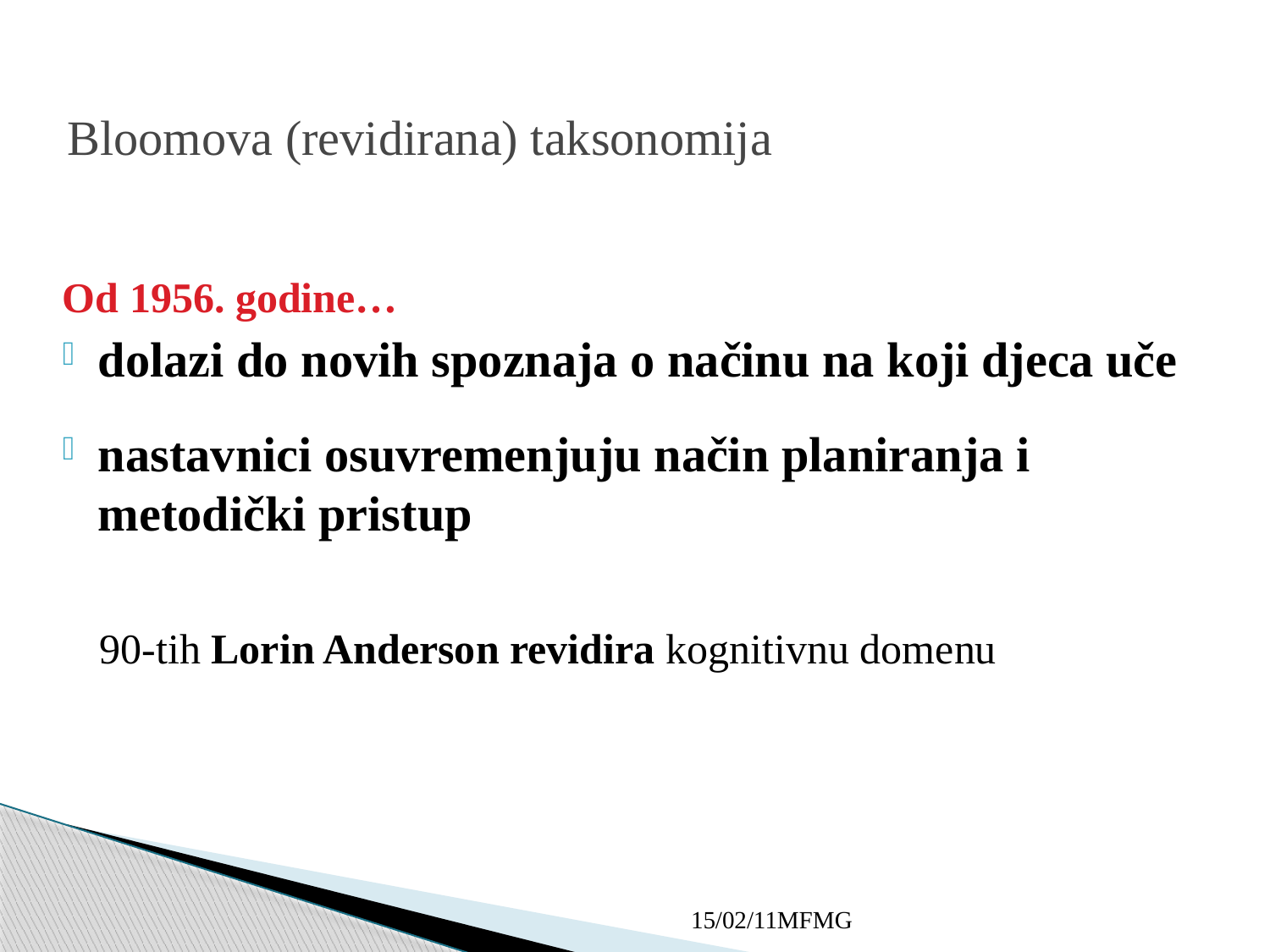

Bloomova (revidirana) taksonomija

Od 1956. godine…
dolazi do novih spoznaja o načinu na koji djeca uče

nastavnici osuvremenjuju način planiranja i metodički pristup

   90-tih Lorin Anderson revidira kognitivnu domenu
15/02/11MFMG